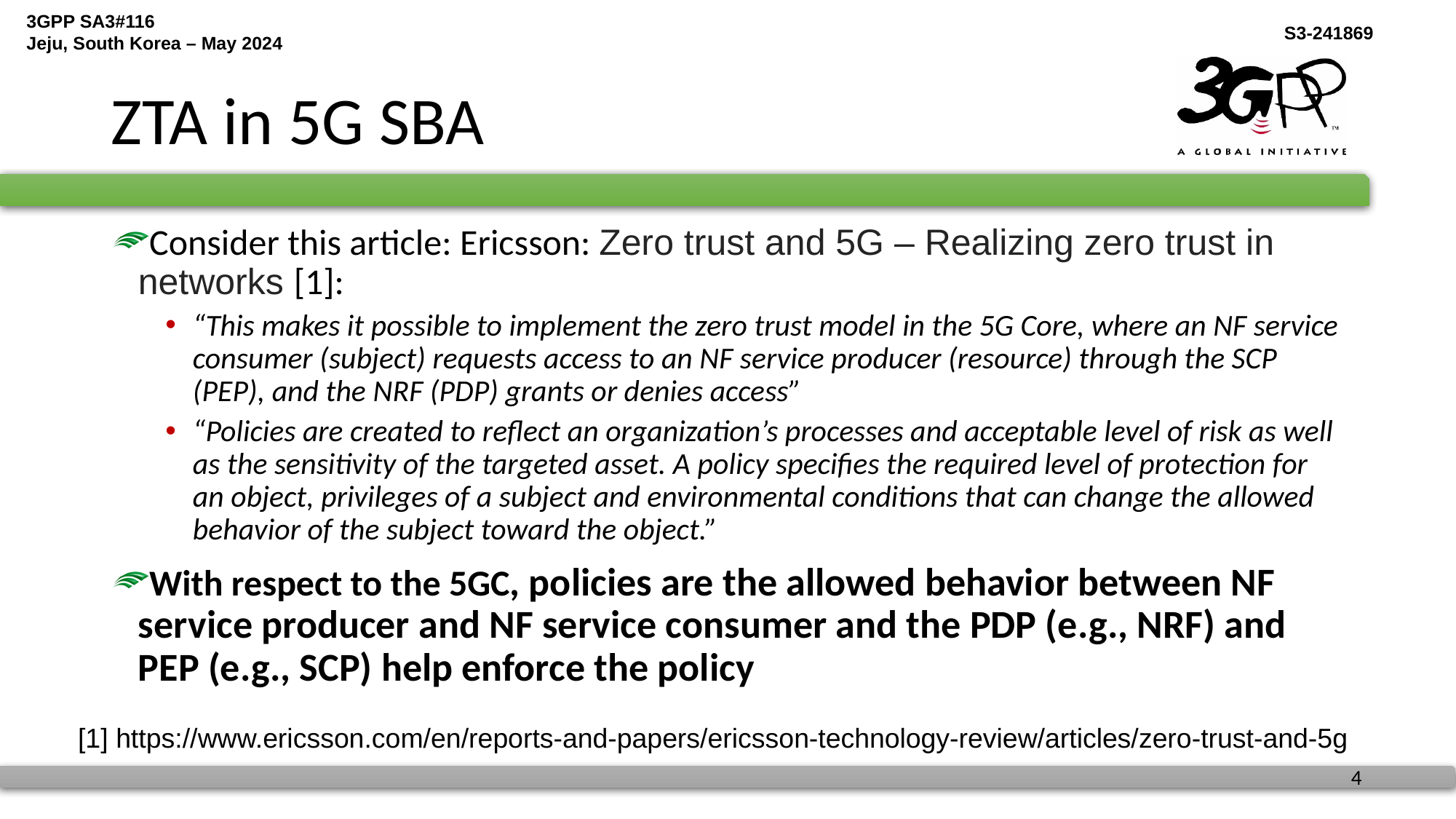

# ZTA in 5G SBA
Consider this article: Ericsson: Zero trust and 5G – Realizing zero trust in networks [1]:
“This makes it possible to implement the zero trust model in the 5G Core, where an NF service consumer (subject) requests access to an NF service producer (resource) through the SCP (PEP), and the NRF (PDP) grants or denies access”
“Policies are created to reflect an organization’s processes and acceptable level of risk as well as the sensitivity of the targeted asset. A policy specifies the required level of protection for an object, privileges of a subject and environmental conditions that can change the allowed behavior of the subject toward the object.”
With respect to the 5GC, policies are the allowed behavior between NF service producer and NF service consumer and the PDP (e.g., NRF) and PEP (e.g., SCP) help enforce the policy
[1] https://www.ericsson.com/en/reports-and-papers/ericsson-technology-review/articles/zero-trust-and-5g